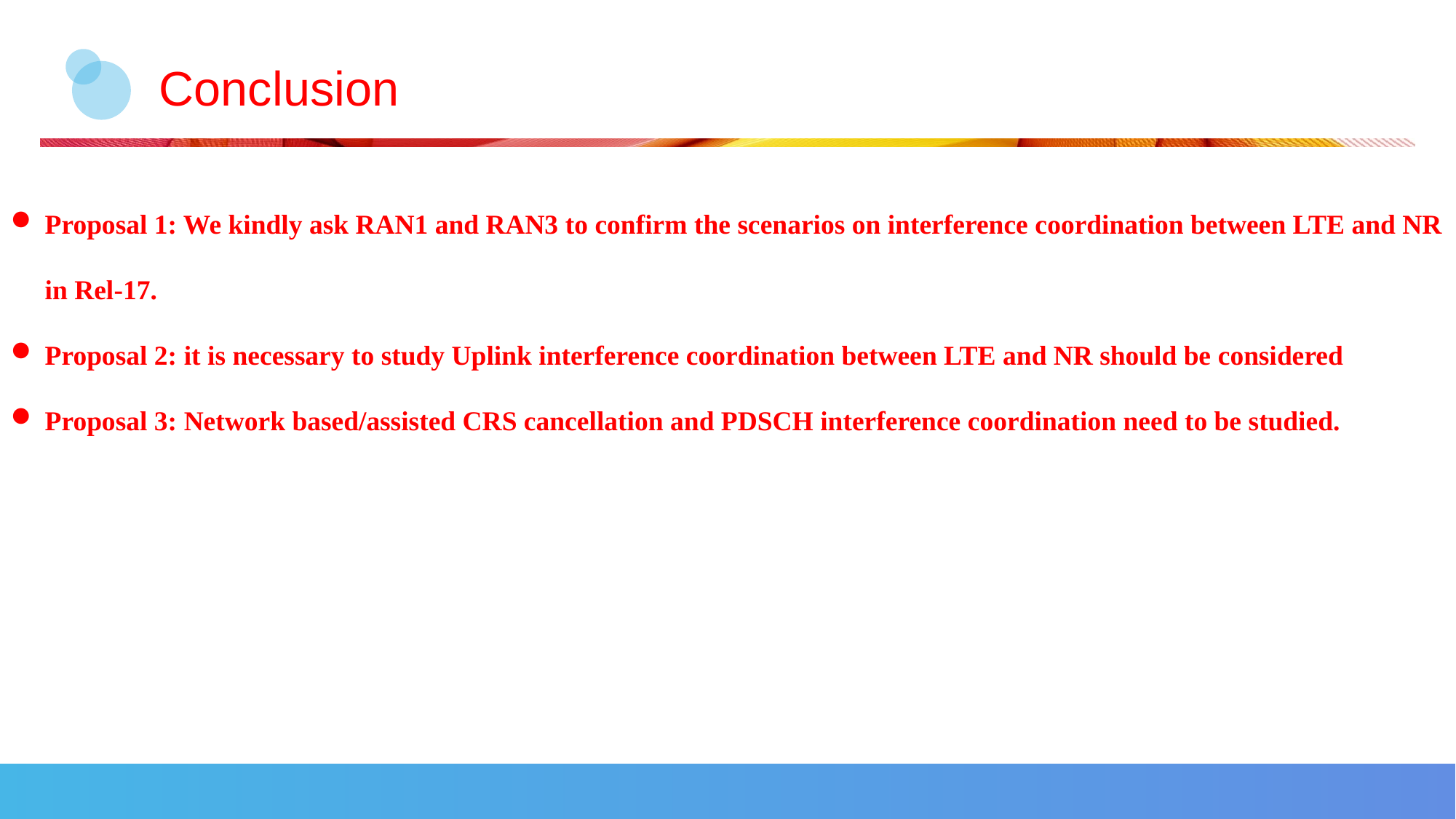

# Conclusion
Proposal 1: We kindly ask RAN1 and RAN3 to confirm the scenarios on interference coordination between LTE and NR in Rel-17.
Proposal 2: it is necessary to study Uplink interference coordination between LTE and NR should be considered
Proposal 3: Network based/assisted CRS cancellation and PDSCH interference coordination need to be studied.